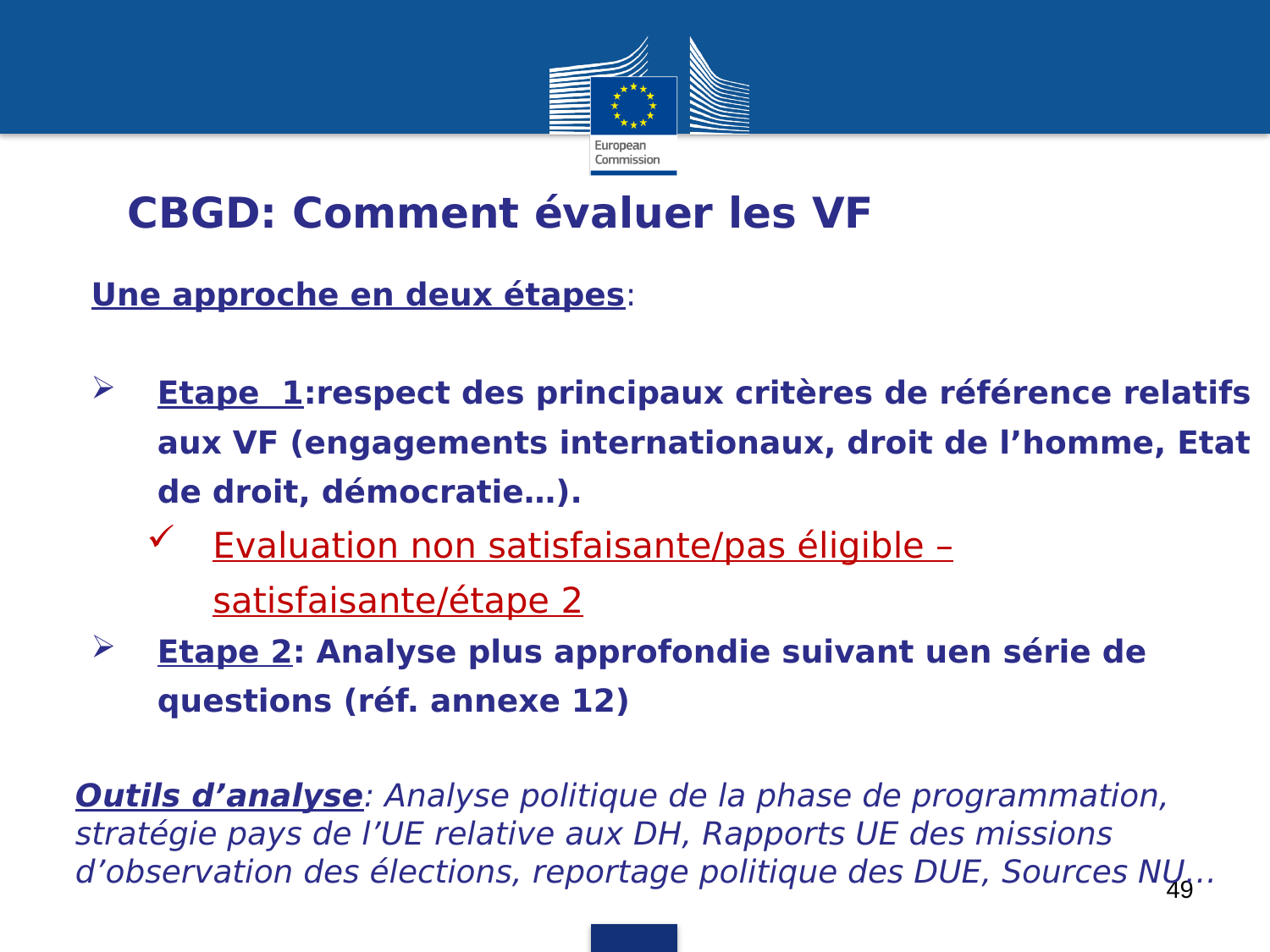

# CBGD: Comment évaluer les VF
Une approche en deux étapes:

Etape  1:respect des principaux critères de référence relatifs aux VF (engagements internationaux, droit de l’homme, Etat de droit, démocratie…).
Evaluation non satisfaisante/pas éligible – satisfaisante/étape 2
Etape 2: Analyse plus approfondie suivant uen série de questions (réf. annexe 12)

	Outils d’analyse: Analyse politique de la phase de programmation, stratégie pays de l’UE relative aux DH, Rapports UE des missions d’observation des élections, reportage politique des DUE, Sources NU…

49